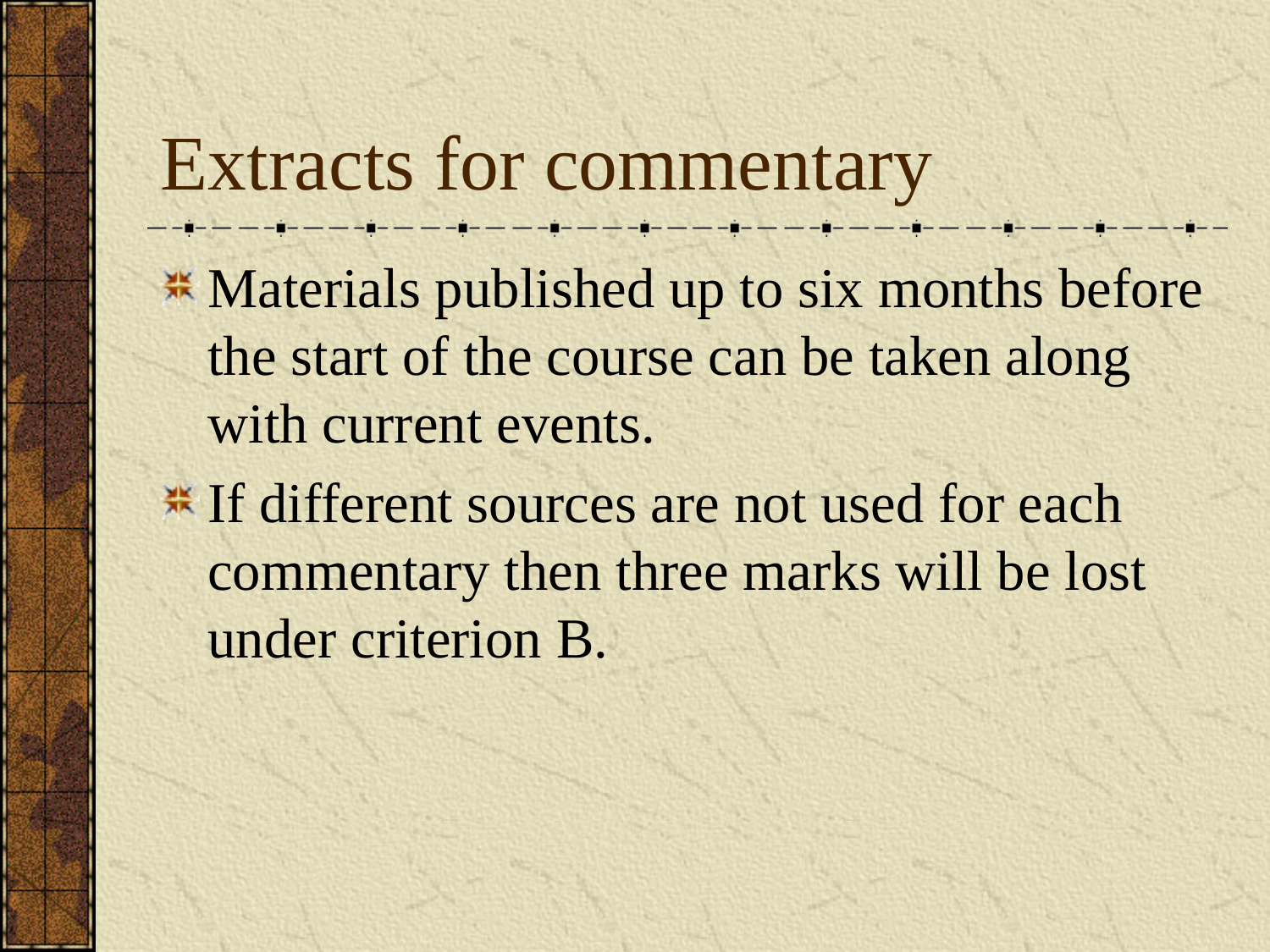

# Extracts for commentary
Materials published up to six months before the start of the course can be taken along with current events.
If different sources are not used for each commentary then three marks will be lost under criterion B.